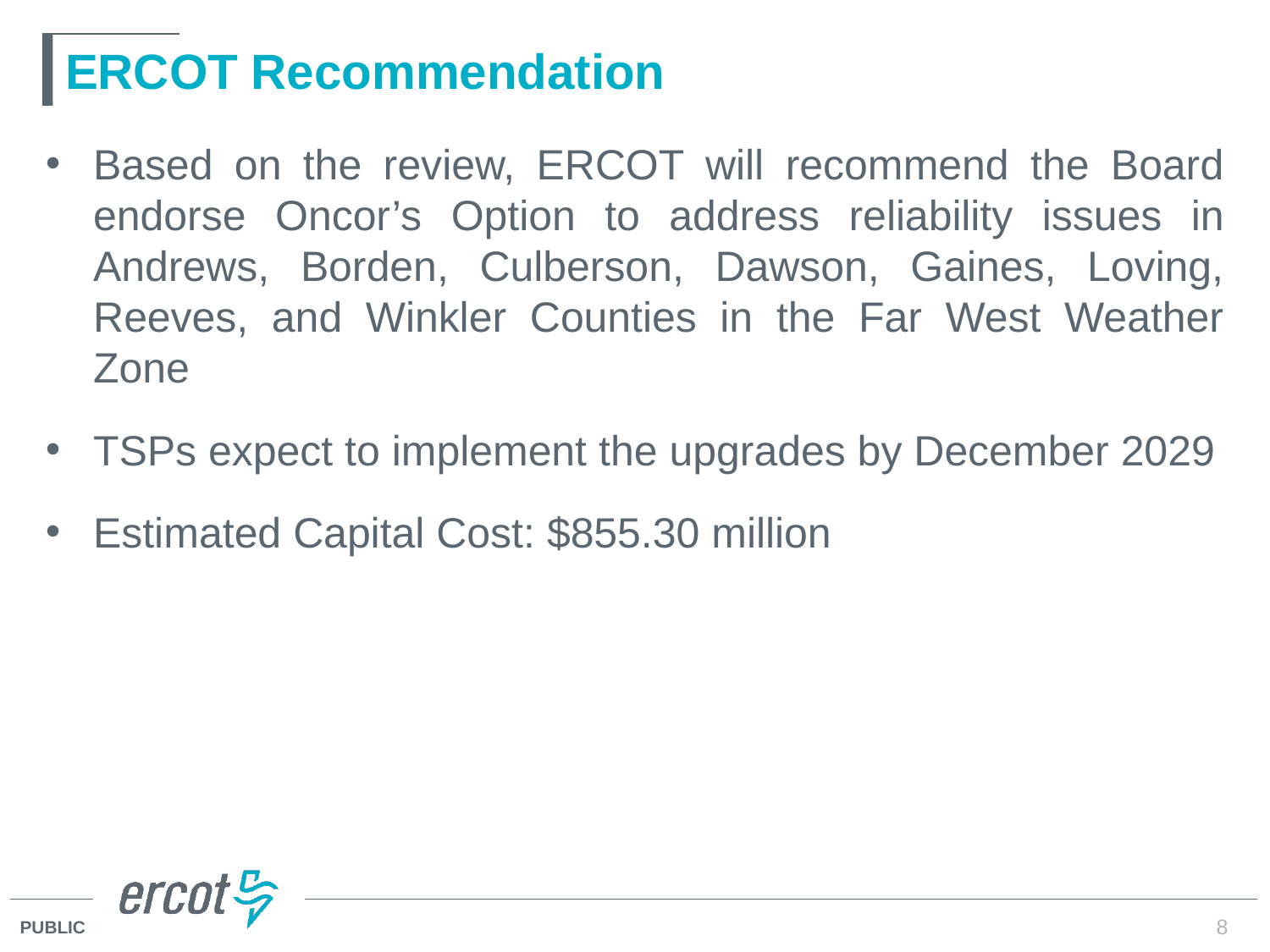

# ERCOT Recommendation
Based on the review, ERCOT will recommend the Board endorse Oncor’s Option to address reliability issues in Andrews, Borden, Culberson, Dawson, Gaines, Loving, Reeves, and Winkler Counties in the Far West Weather Zone
TSPs expect to implement the upgrades by December 2029
Estimated Capital Cost: $855.30 million

8